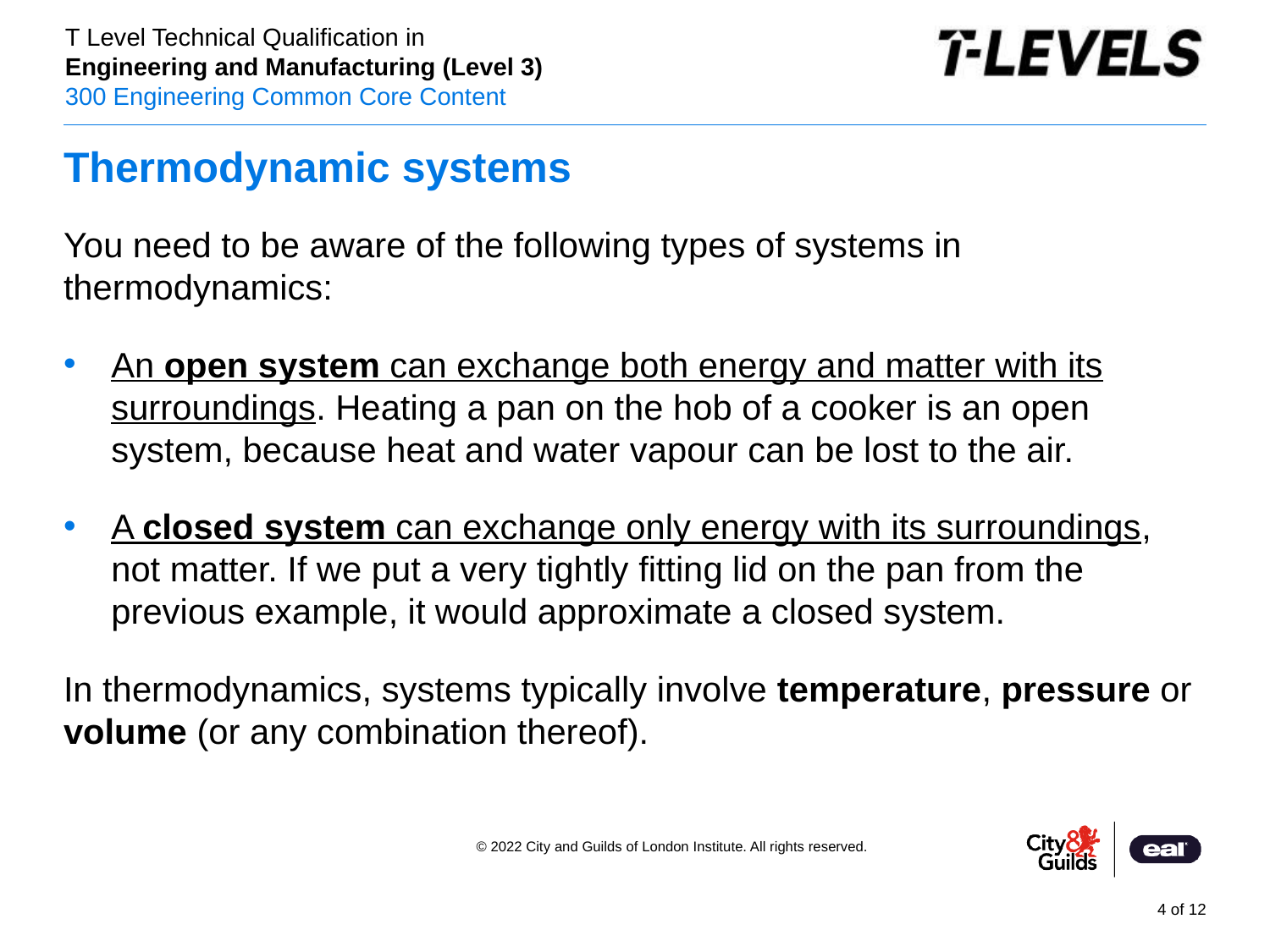

# Thermodynamic systems
You need to be aware of the following types of systems in thermodynamics:
An open system can exchange both energy and matter with its surroundings. Heating a pan on the hob of a cooker is an open system, because heat and water vapour can be lost to the air.
A closed system can exchange only energy with its surroundings, not matter. If we put a very tightly fitting lid on the pan from the previous example, it would approximate a closed system.
In thermodynamics, systems typically involve temperature, pressure or volume (or any combination thereof).